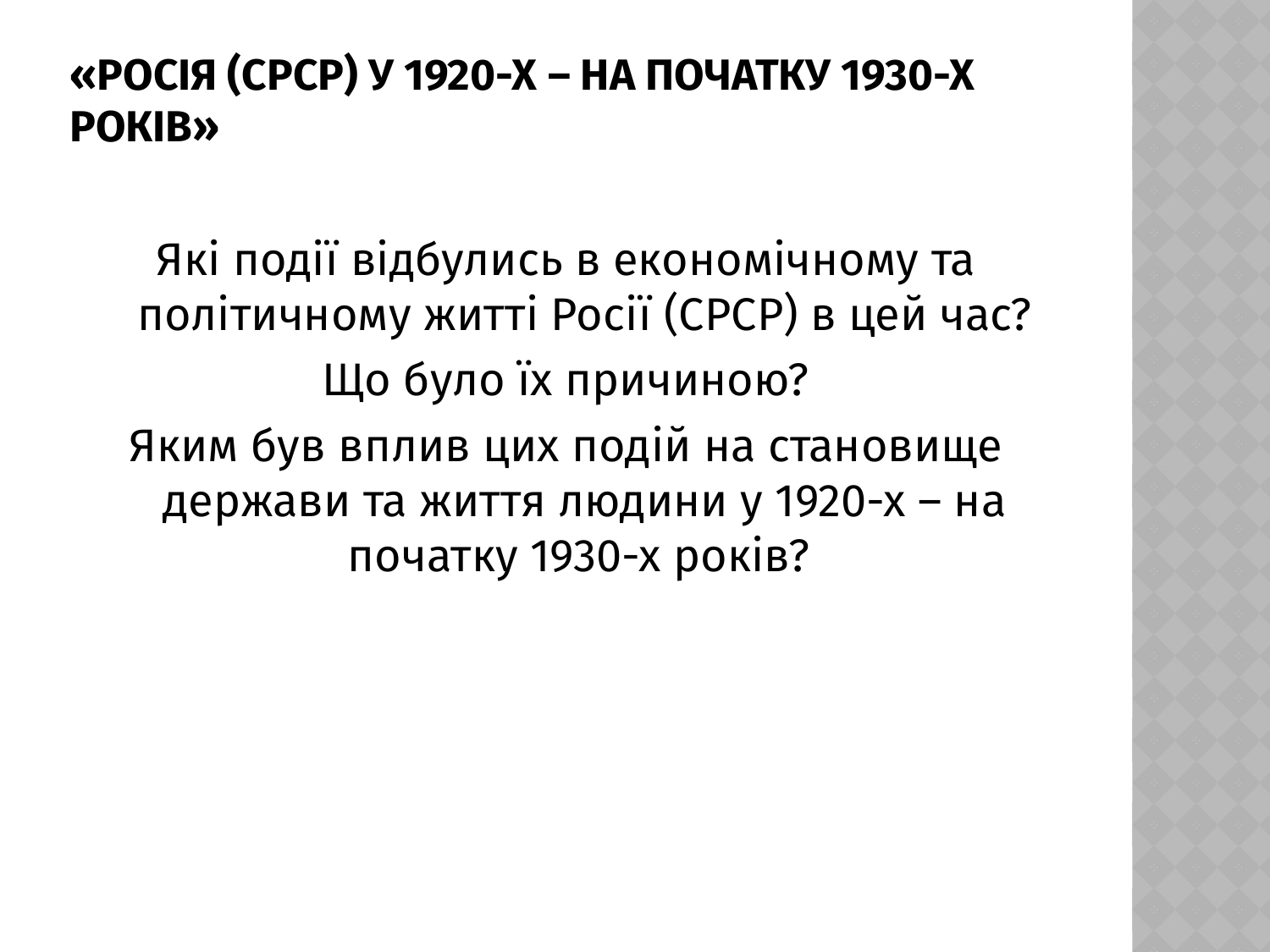

# «РОСІЯ (СРСР) У 1920-х – НА ПОЧАТКУ 1930-Х РОКІВ»
Які події відбулись в економічному та політичному житті Росії (СРСР) в цей час?
Що було їх причиною?
Яким був вплив цих подій на становище держави та життя людини у 1920-х – на початку 1930-х років?